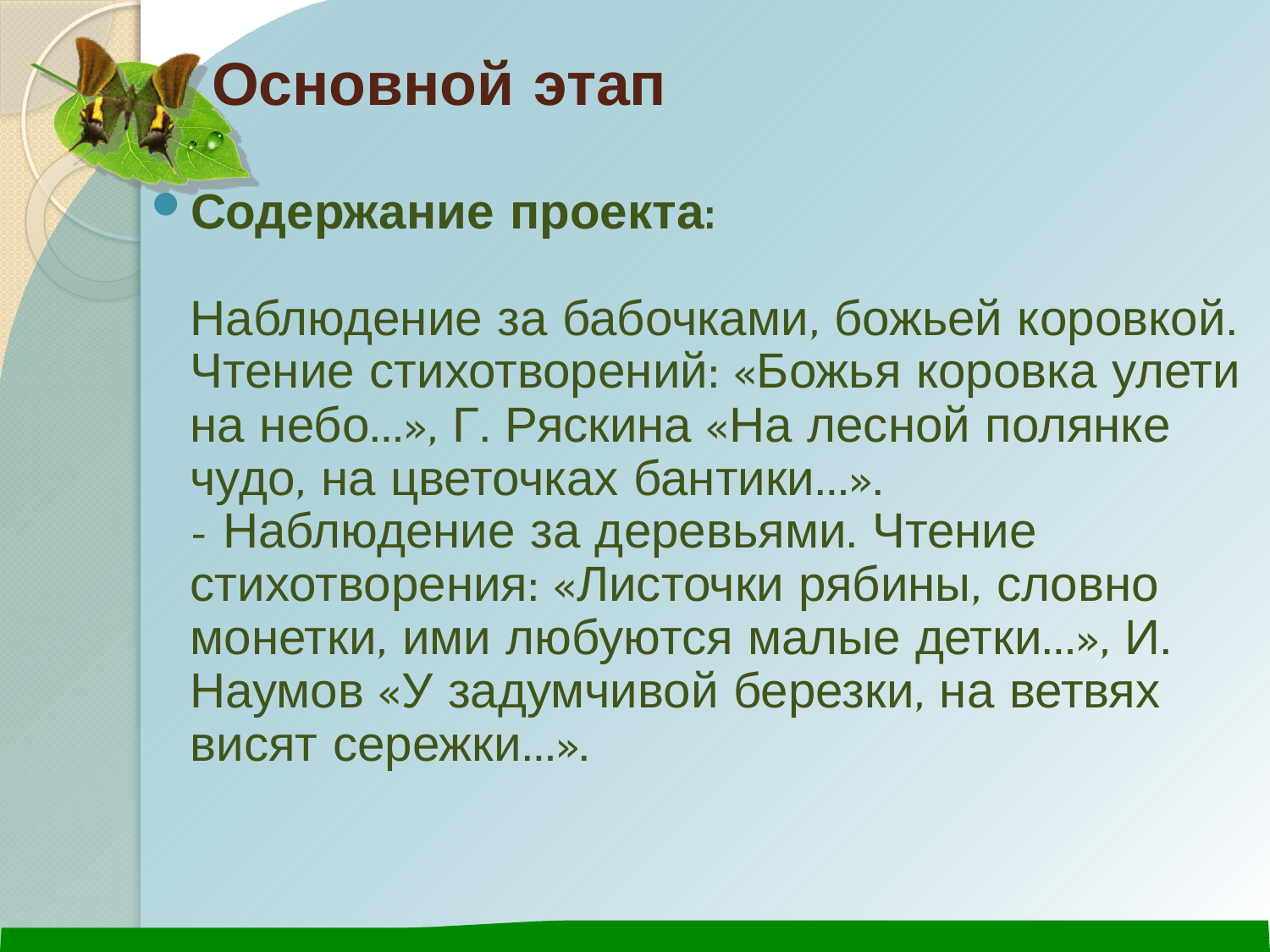

# Основной этап
Содержание проекта:
Наблюдение за бабочками, божьей коровкой. Чтение стихотворений: «Божья коровка улети на небо…», Г. Ряскина «На лесной полянке чудо, на цветочках бантики…».
- Наблюдение за деревьями. Чтение стихотворения: «Листочки рябины, словно монетки, ими любуются малые детки…», И. Наумов «У задумчивой березки, на ветвях висят сережки…».